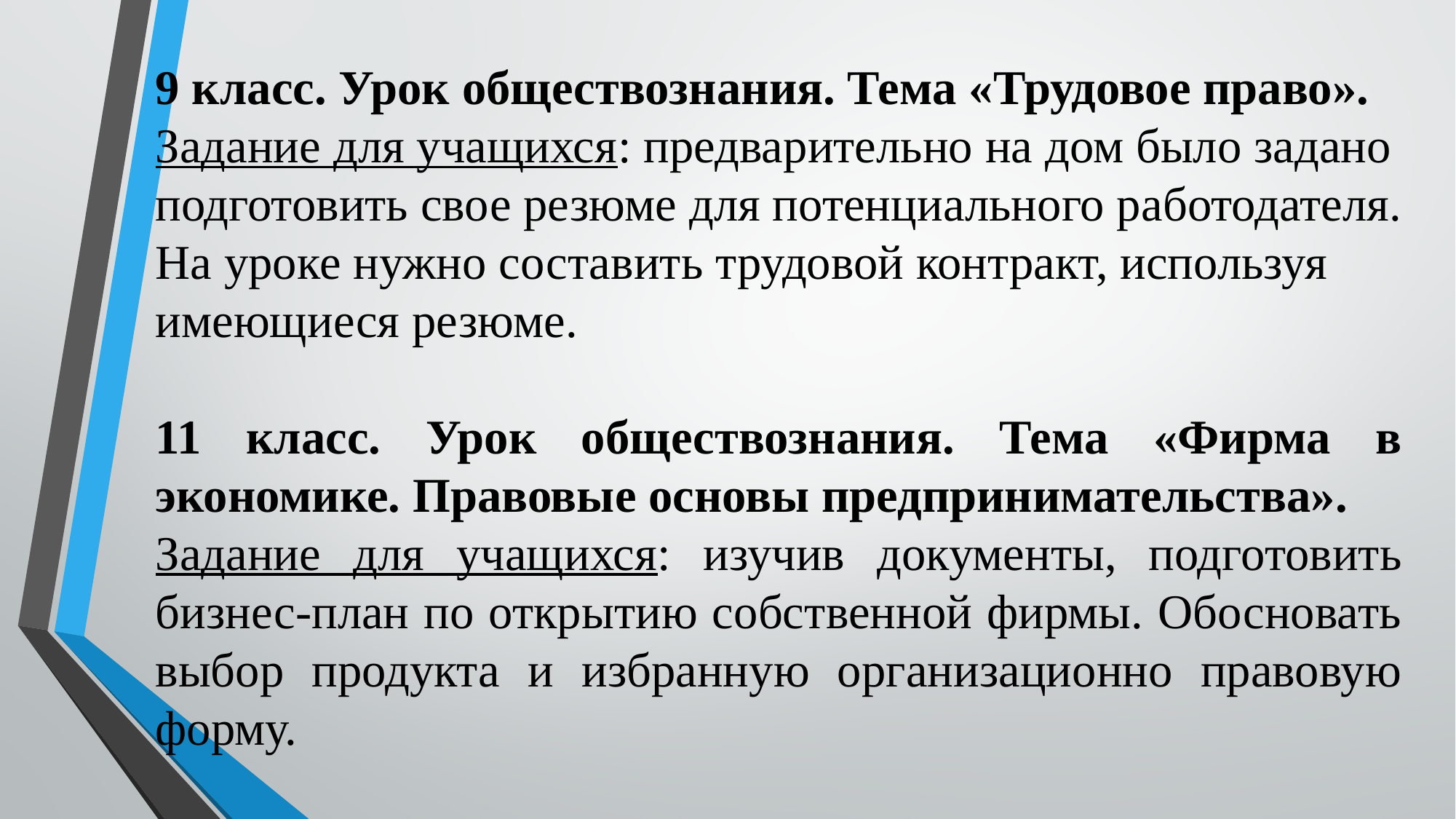

9 класс. Урок обществознания. Тема «Трудовое право».
Задание для учащихся: предварительно на дом было задано подготовить свое резюме для потенциального работодателя. На уроке нужно составить трудовой контракт, используя имеющиеся резюме.

11 класс. Урок обществознания. Тема «Фирма в экономике. Правовые основы предпринимательства».
Задание для учащихся: изучив документы, подготовить бизнес-план по открытию собственной фирмы. Обосновать выбор продукта и избранную организационно правовую форму.